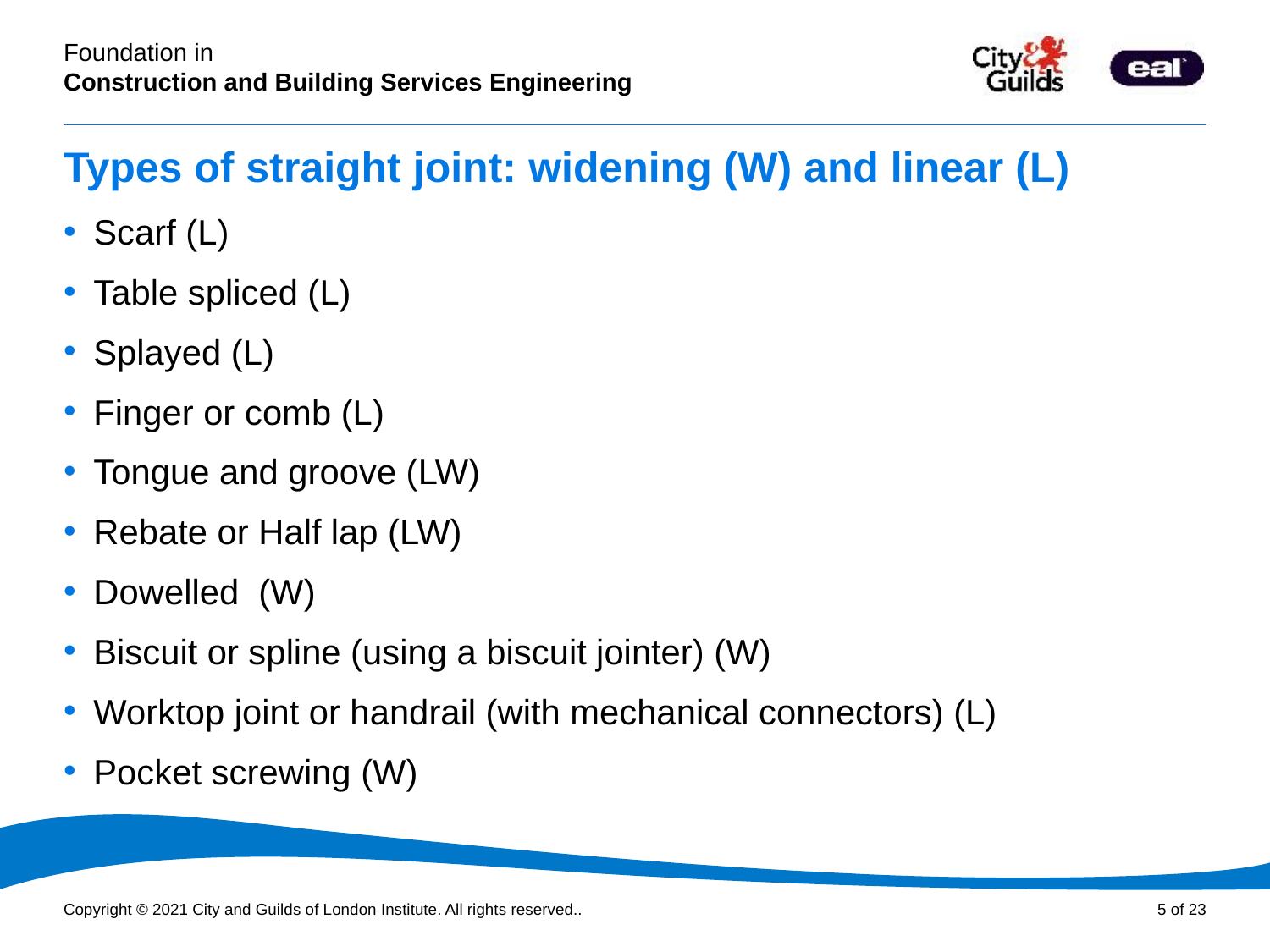

# Types of straight joint: widening (W) and linear (L)
Scarf (L)
Table spliced (L)
Splayed (L)
Finger or comb (L)
Tongue and groove (LW)
Rebate or Half lap (LW)
Dowelled  (W)
Biscuit or spline (using a biscuit jointer) (W)
Worktop joint or handrail (with mechanical connectors) (L)
Pocket screwing (W)